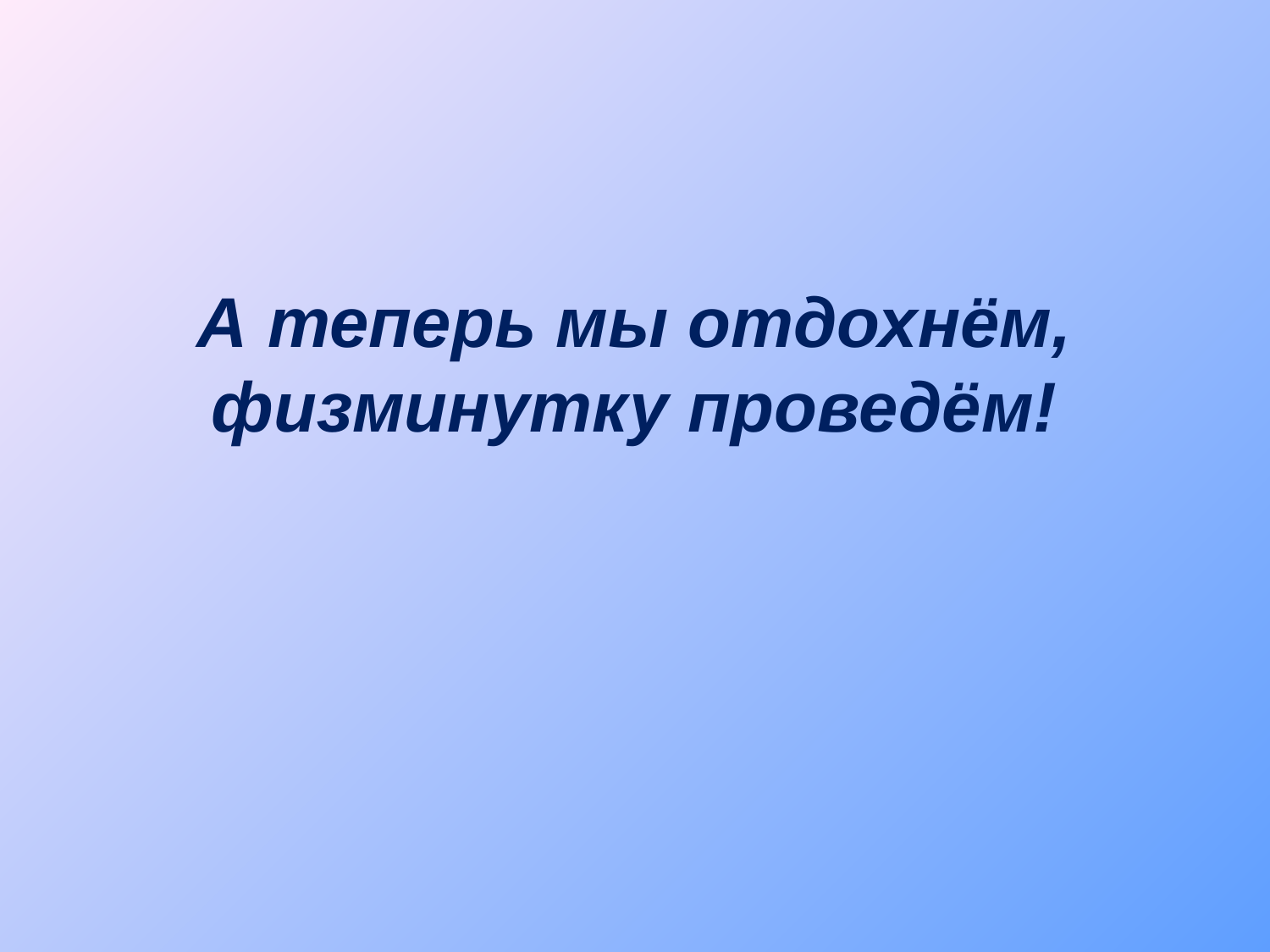

# А теперь мы отдохнём, физминутку проведём!